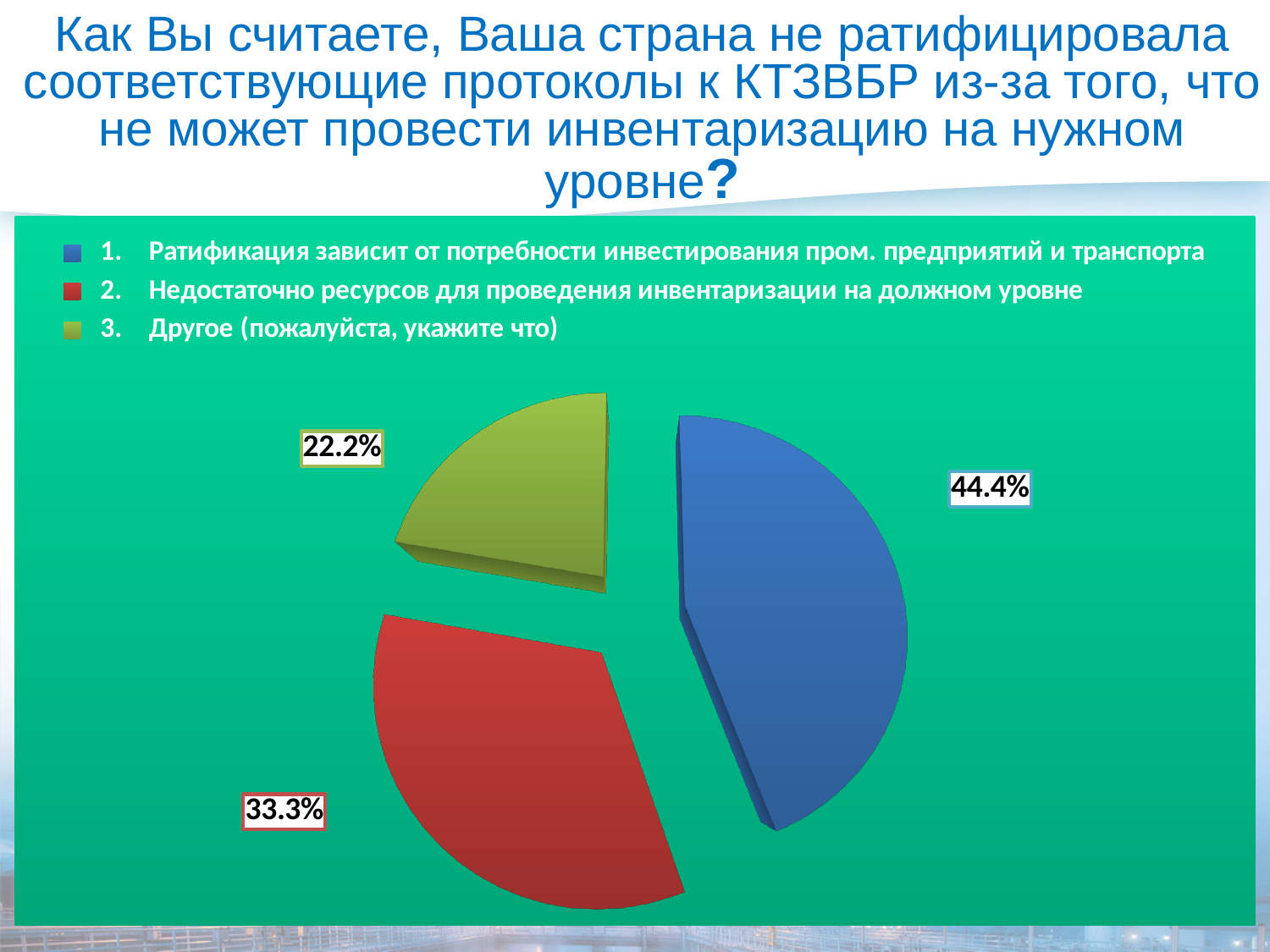

# Как Вы считаете, Ваша страна не ратифицировала соответствующие протоколы к КТЗВБР из-за того, что не может провести инвентаризацию на нужном уровне?

[unsupported chart]